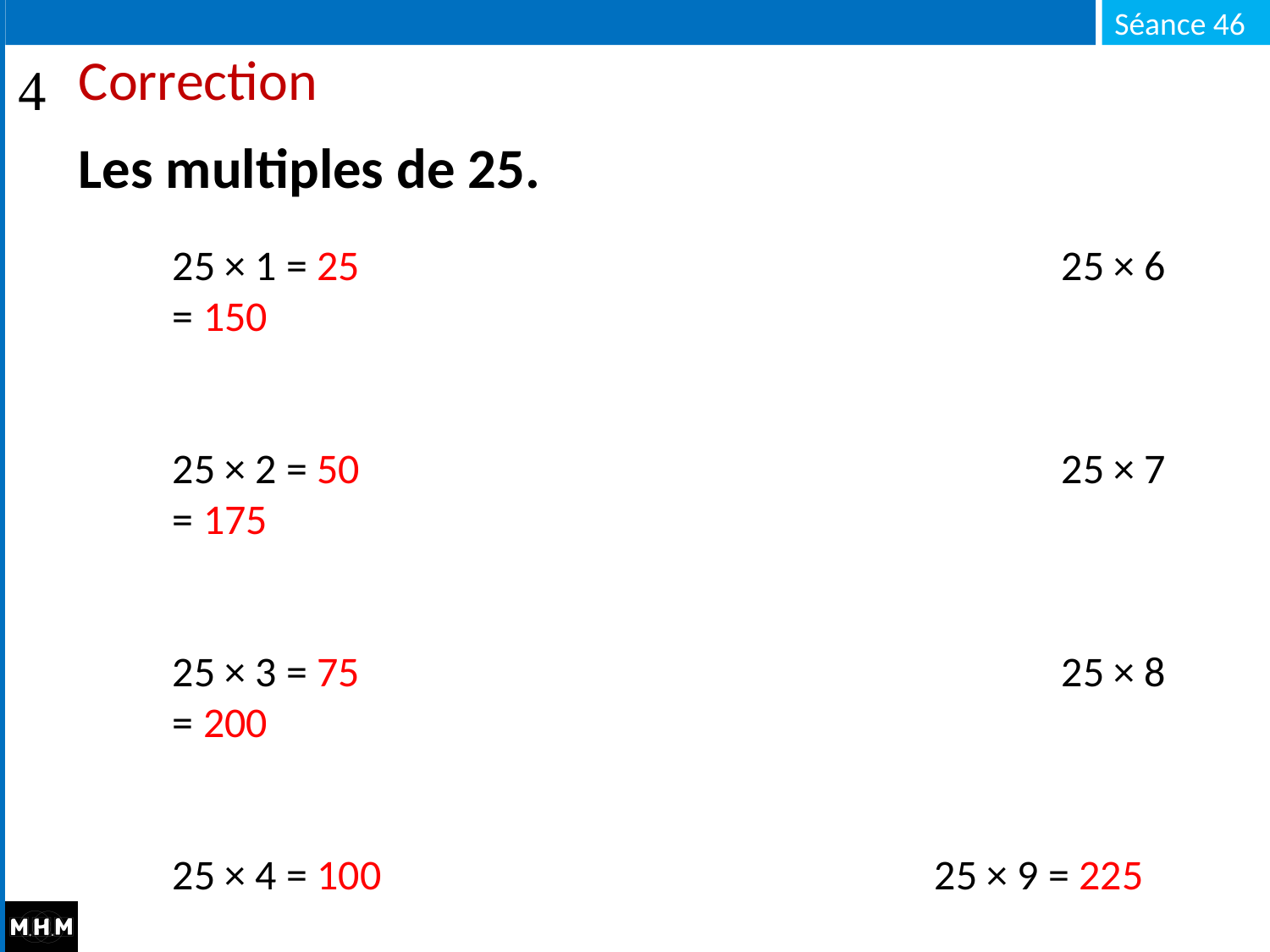

# Correction
Les multiples de 25.
25 × 1 = 25						25 × 6 = 150

25 × 2 = 50						25 × 7 = 175

25 × 3 = 75						25 × 8 = 200

25 × 4 = 100					25 × 9 = 225

25 × 5 = 125					25 × 10 = 250